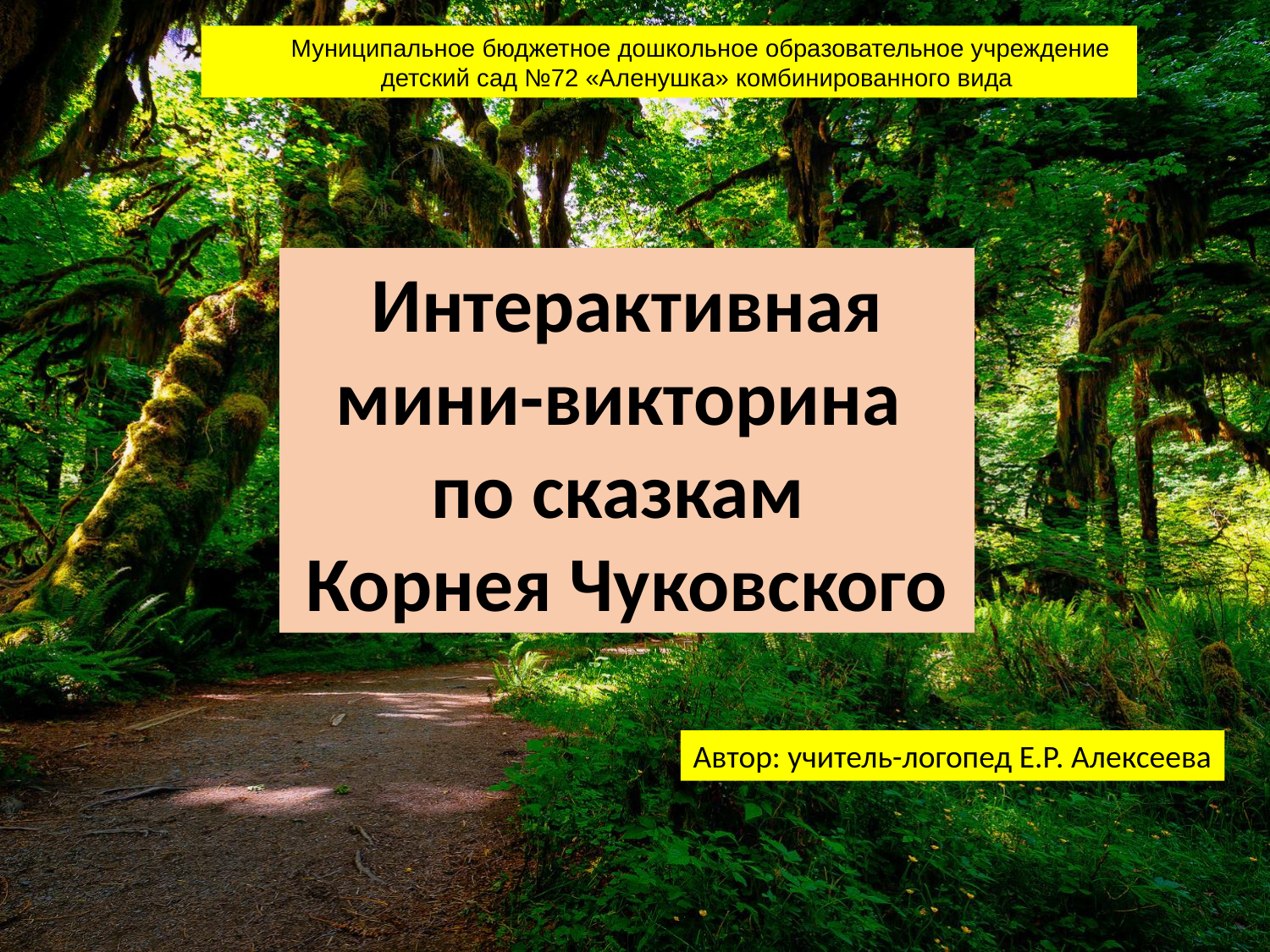

Муниципальное бюджетное дошкольное образовательное учреждение
детский сад №72 «Аленушка» комбинированного вида
Интерактивная мини-викторина
по сказкам
Корнея Чуковского
Автор: учитель-логопед Е.Р. Алексеева